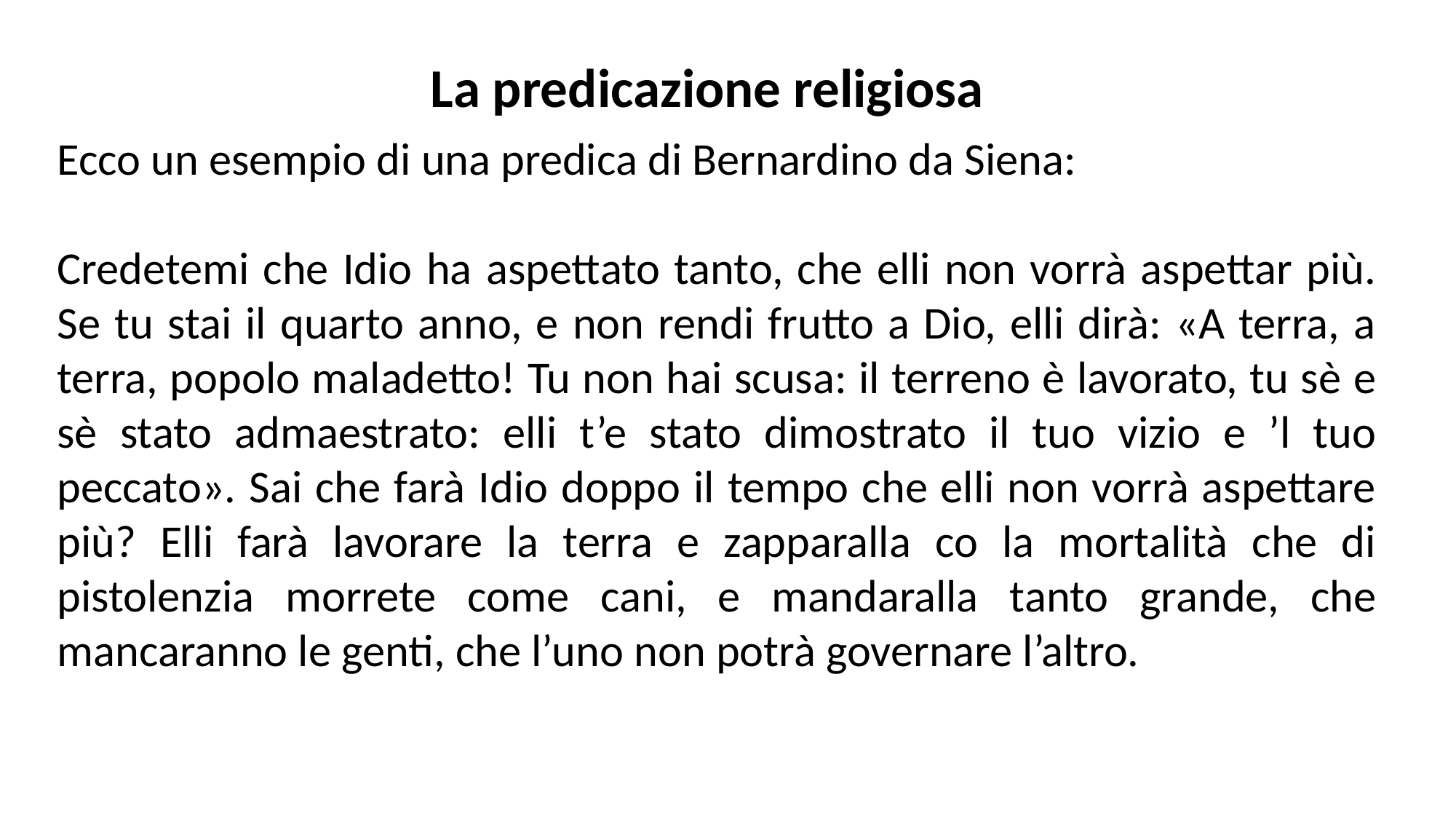

La predicazione religiosa
Ecco un esempio di una predica di Bernardino da Siena:

Credetemi che Idio ha aspettato tanto, che elli non vorrà aspettar più. Se tu stai il quarto anno, e non rendi frutto a Dio, elli dirà: «A terra, a terra, popolo maladetto! Tu non hai scusa: il terreno è lavorato, tu sè e sè stato admaestrato: elli t’e stato dimostrato il tuo vizio e ’l tuo peccato». Sai che farà Idio doppo il tempo che elli non vorrà aspettare più? Elli farà lavorare la terra e zapparalla co la mortalità che di pistolenzia morrete come cani, e mandaralla tanto grande, che mancaranno le genti, che l’uno non potrà governare l’altro.